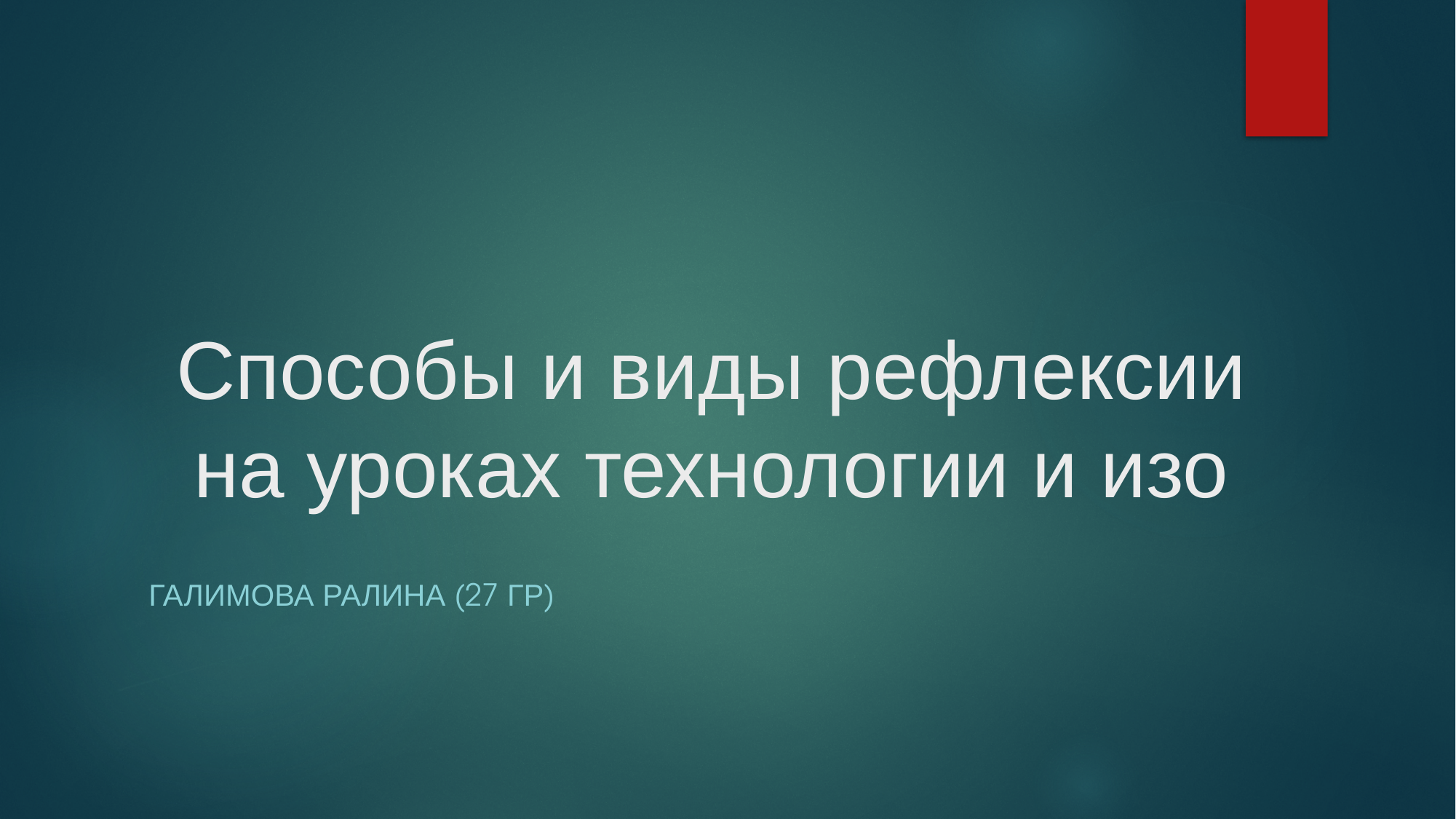

# Способы и виды рефлексии на уроках технологии и изо
Галимова ралина (27 гр)